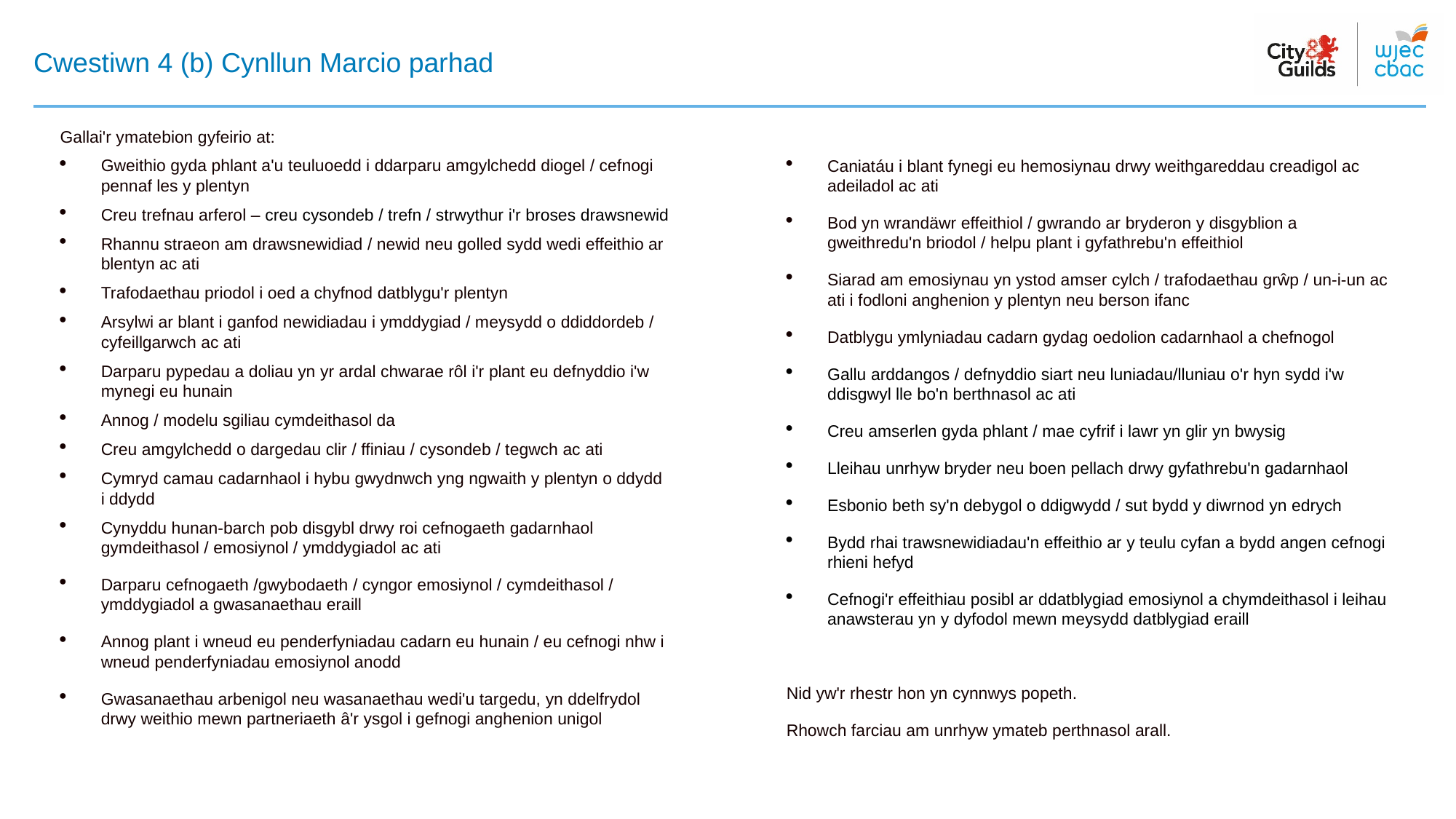

# Cwestiwn 4 (b) Cynllun Marcio parhad
Gallai'r ymatebion gyfeirio at:
Gweithio gyda phlant a'u teuluoedd i ddarparu amgylchedd diogel / cefnogi pennaf les y plentyn
Creu trefnau arferol – creu cysondeb / trefn / strwythur i'r broses drawsnewid
Rhannu straeon am drawsnewidiad / newid neu golled sydd wedi effeithio ar blentyn ac ati
Trafodaethau priodol i oed a chyfnod datblygu'r plentyn
Arsylwi ar blant i ganfod newidiadau i ymddygiad / meysydd o ddiddordeb / cyfeillgarwch ac ati
Darparu pypedau a doliau yn yr ardal chwarae rôl i'r plant eu defnyddio i'w mynegi eu hunain
Annog / modelu sgiliau cymdeithasol da
Creu amgylchedd o dargedau clir / ffiniau / cysondeb / tegwch ac ati
Cymryd camau cadarnhaol i hybu gwydnwch yng ngwaith y plentyn o ddydd i ddydd
Cynyddu hunan-barch pob disgybl drwy roi cefnogaeth gadarnhaol gymdeithasol / emosiynol / ymddygiadol ac ati
Darparu cefnogaeth /gwybodaeth / cyngor emosiynol / cymdeithasol / ymddygiadol a gwasanaethau eraill
Annog plant i wneud eu penderfyniadau cadarn eu hunain / eu cefnogi nhw i wneud penderfyniadau emosiynol anodd
Gwasanaethau arbenigol neu wasanaethau wedi'u targedu, yn ddelfrydol drwy weithio mewn partneriaeth â'r ysgol i gefnogi anghenion unigol

Caniatáu i blant fynegi eu hemosiynau drwy weithgareddau creadigol ac adeiladol ac ati
Bod yn wrandäwr effeithiol / gwrando ar bryderon y disgyblion a gweithredu'n briodol / helpu plant i gyfathrebu'n effeithiol
Siarad am emosiynau yn ystod amser cylch / trafodaethau grŵp / un-i-un ac ati i fodloni anghenion y plentyn neu berson ifanc
Datblygu ymlyniadau cadarn gydag oedolion cadarnhaol a chefnogol
Gallu arddangos / defnyddio siart neu luniadau/lluniau o'r hyn sydd i'w ddisgwyl lle bo'n berthnasol ac ati
Creu amserlen gyda phlant / mae cyfrif i lawr yn glir yn bwysig
Lleihau unrhyw bryder neu boen pellach drwy gyfathrebu'n gadarnhaol
Esbonio beth sy'n debygol o ddigwydd / sut bydd y diwrnod yn edrych
Bydd rhai trawsnewidiadau'n effeithio ar y teulu cyfan a bydd angen cefnogi rhieni hefyd
Cefnogi'r effeithiau posibl ar ddatblygiad emosiynol a chymdeithasol i leihau anawsterau yn y dyfodol mewn meysydd datblygiad eraill

Nid yw'r rhestr hon yn cynnwys popeth.
Rhowch farciau am unrhyw ymateb perthnasol arall.